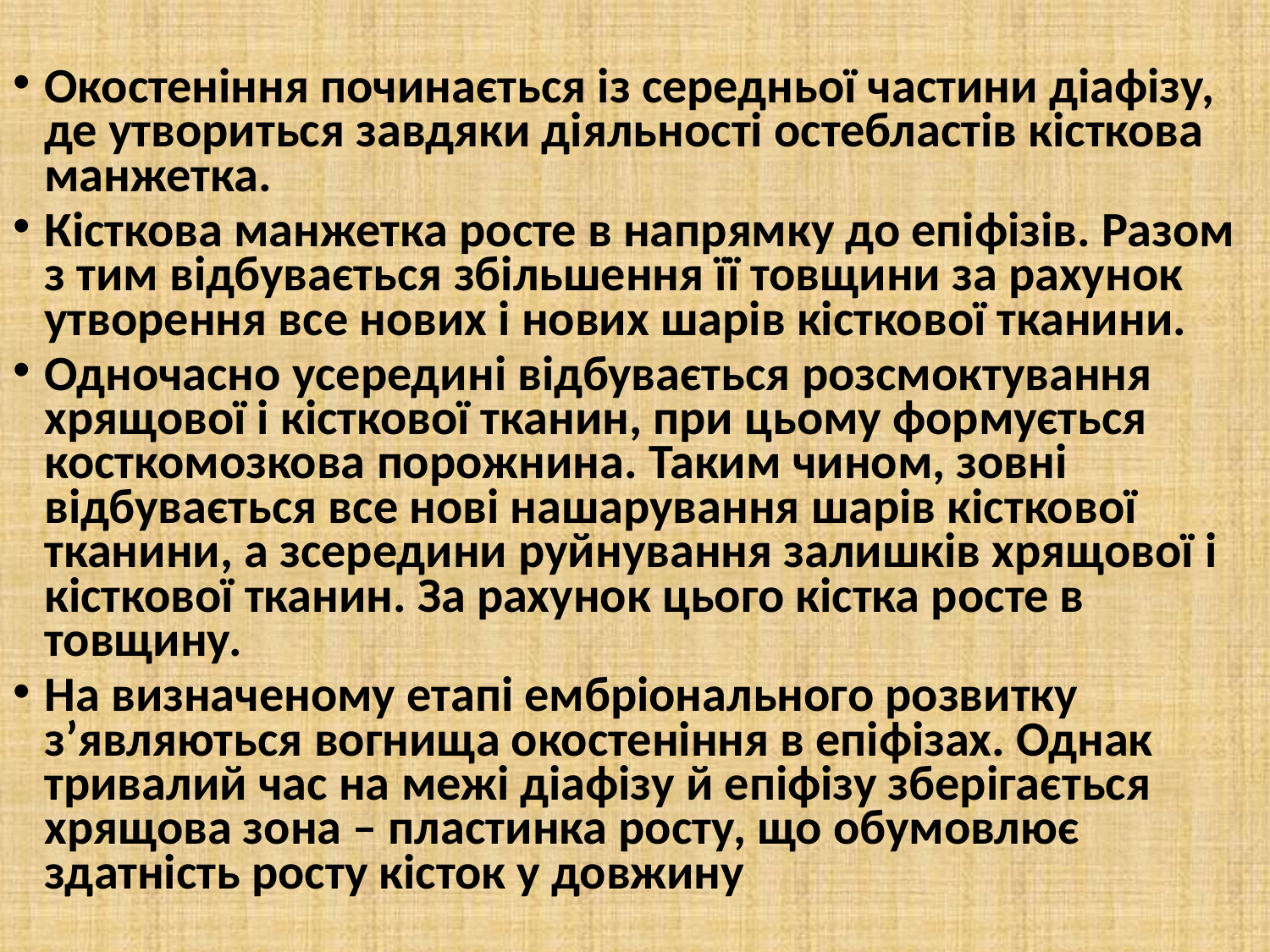

Окостеніння починається із середньої частини діафізу, де утвориться завдяки діяльності остебластів кісткова манжетка.
Кісткова манжетка росте в напрямку до епіфізів. Разом з тим відбувається збільшення її товщини за рахунок утворення все нових і нових шарів кісткової тканини.
Одночасно усередині відбувається розсмоктування хрящової і кісткової тканин, при цьому формується косткомозкова порожнина. Таким чином, зовні відбувається все нові нашарування шарів кісткової тканини, а зсередини руйнування залишків хрящової і кісткової тканин. За рахунок цього кістка росте в товщину.
На визначеному етапі ембріонального розвитку з’являються вогнища окостеніння в епіфізах. Однак тривалий час на межі діафізу й епіфізу зберігається хрящова зона – пластинка росту, що обумовлює здатність росту кісток у довжину